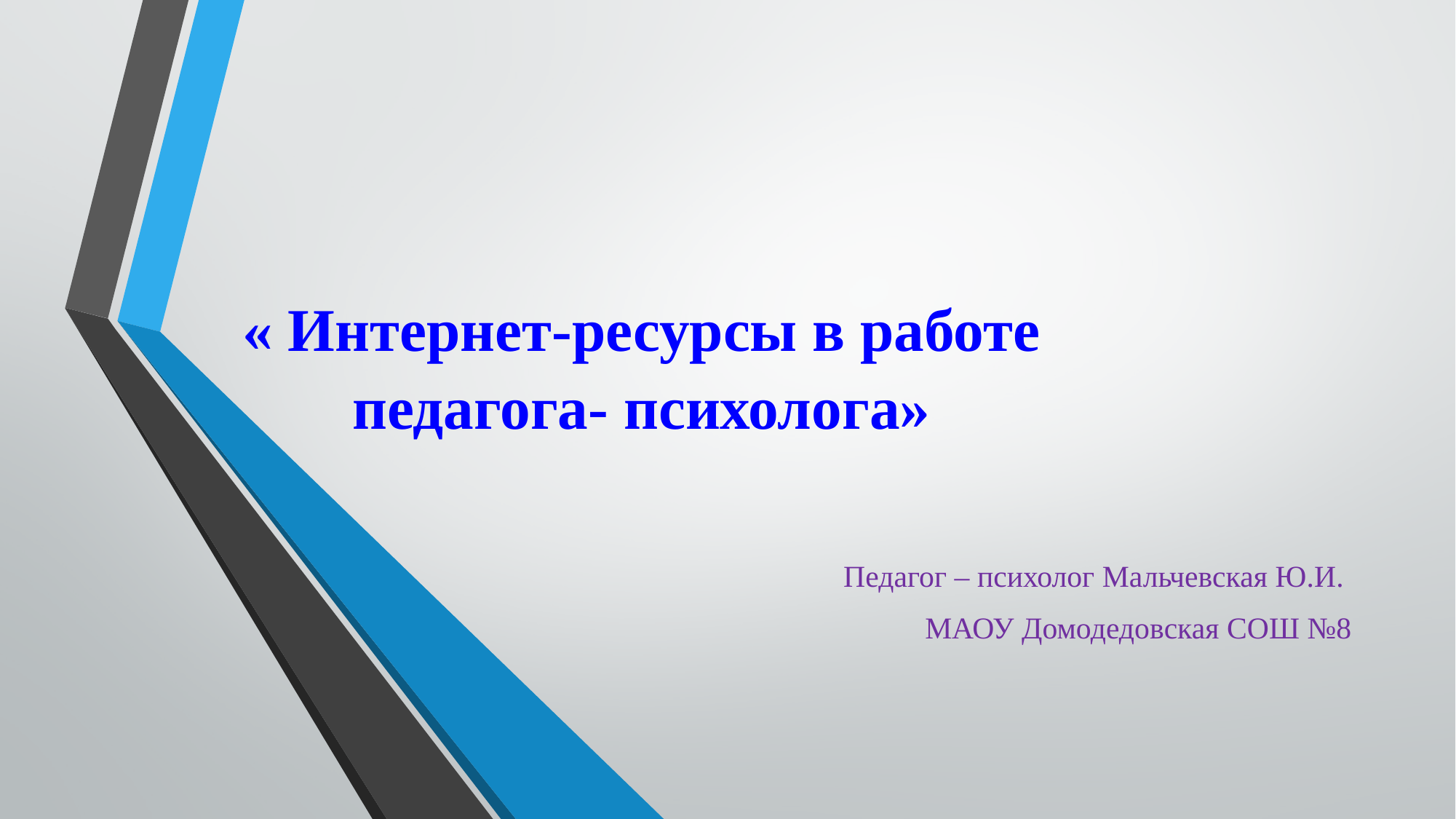

# « Интернет-ресурсы в работе педагога- психолога»
Педагог – психолог Мальчевская Ю.И.
МАОУ Домодедовская СОШ №8